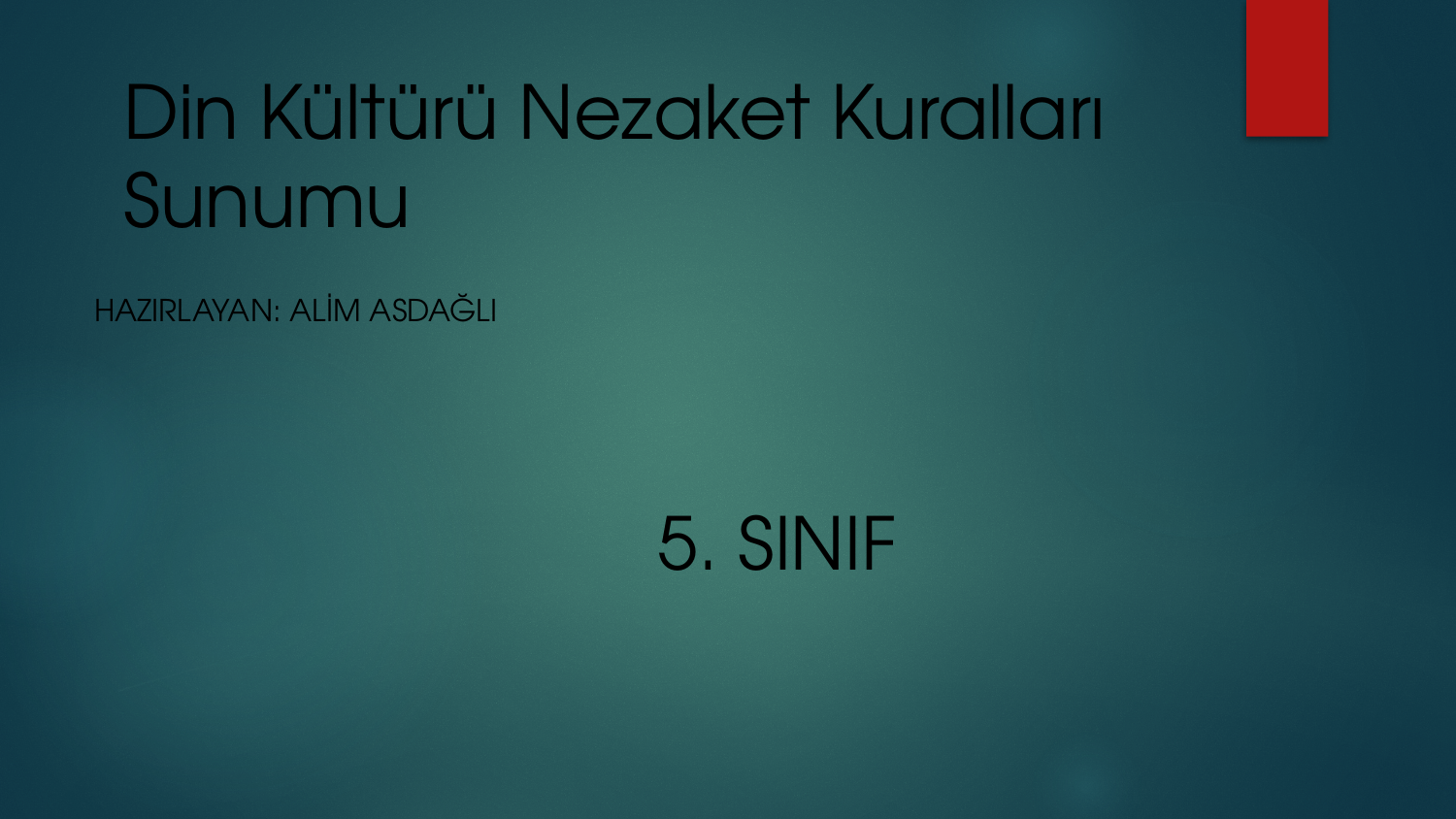

# Din Kültürü Nezaket Kuralları Sunumu
Hazırlayan: Alim ASDAĞLI

                            5. sınıf